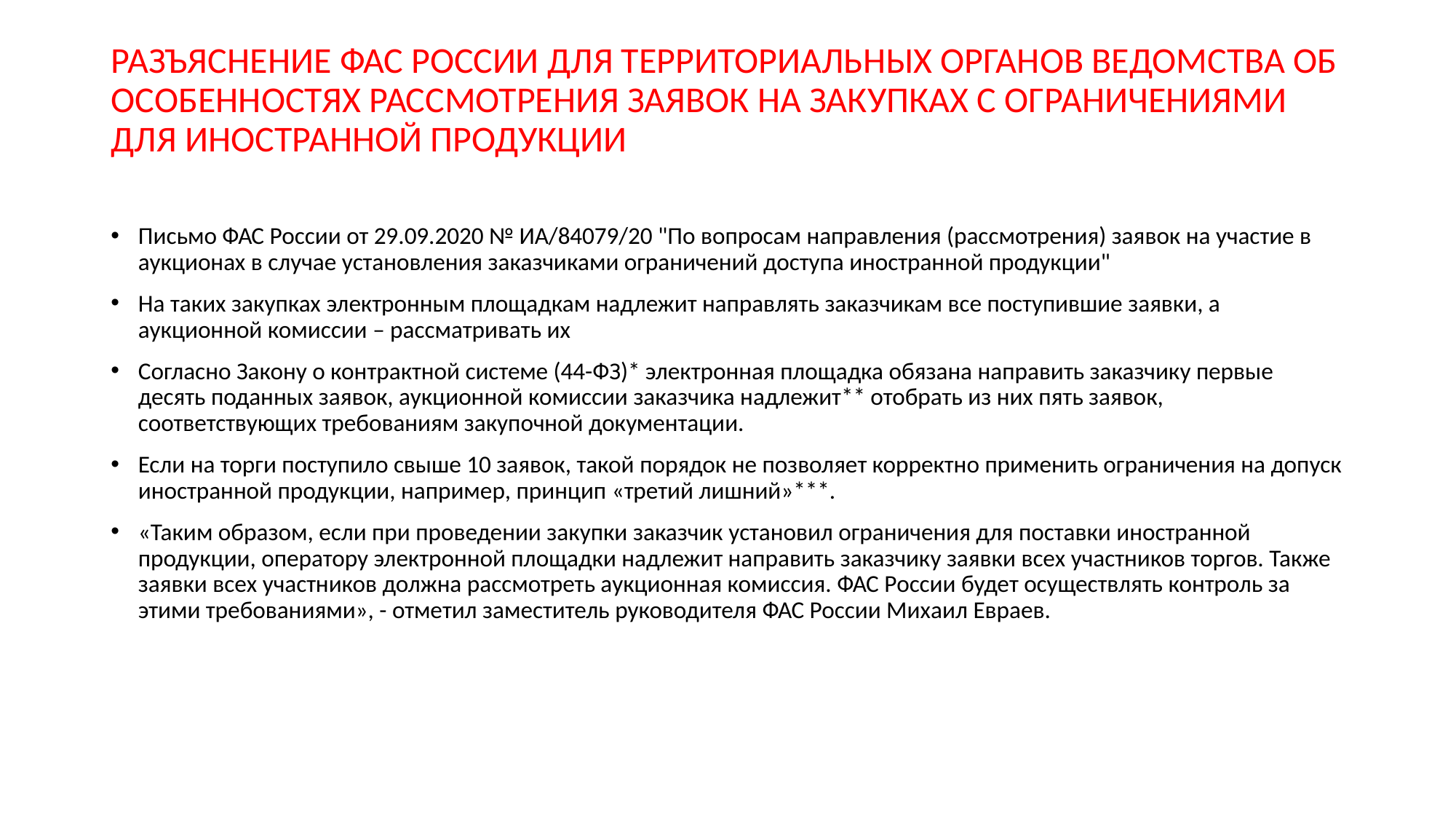

# РАЗЪЯСНЕНИЕ ФАС РОССИИ ДЛЯ ТЕРРИТОРИАЛЬНЫХ ОРГАНОВ ВЕДОМСТВА ОБ ОСОБЕННОСТЯХ РАССМОТРЕНИЯ ЗАЯВОК НА ЗАКУПКАХ С ОГРАНИЧЕНИЯМИ ДЛЯ ИНОСТРАННОЙ ПРОДУКЦИИ
Письмо ФАС России от 29.09.2020 № ИА/84079/20 "По вопросам направления (рассмотрения) заявок на участие в аукционах в случае установления заказчиками ограничений доступа иностранной продукции"
На таких закупках электронным площадкам надлежит направлять заказчикам все поступившие заявки, а аукционной комиссии – рассматривать их
Согласно Закону о контрактной системе (44-ФЗ)* электронная площадка обязана направить заказчику первые десять поданных заявок, аукционной комиссии заказчика надлежит** отобрать из них пять заявок, соответствующих требованиям закупочной документации.
Если на торги поступило свыше 10 заявок, такой порядок не позволяет корректно применить ограничения на допуск иностранной продукции, например, принцип «третий лишний»***.
«Таким образом, если при проведении закупки заказчик установил ограничения для поставки иностранной продукции, оператору электронной площадки надлежит направить заказчику заявки всех участников торгов. Также заявки всех участников должна рассмотреть аукционная комиссия. ФАС России будет осуществлять контроль за этими требованиями», - отметил заместитель руководителя ФАС России Михаил Евраев.